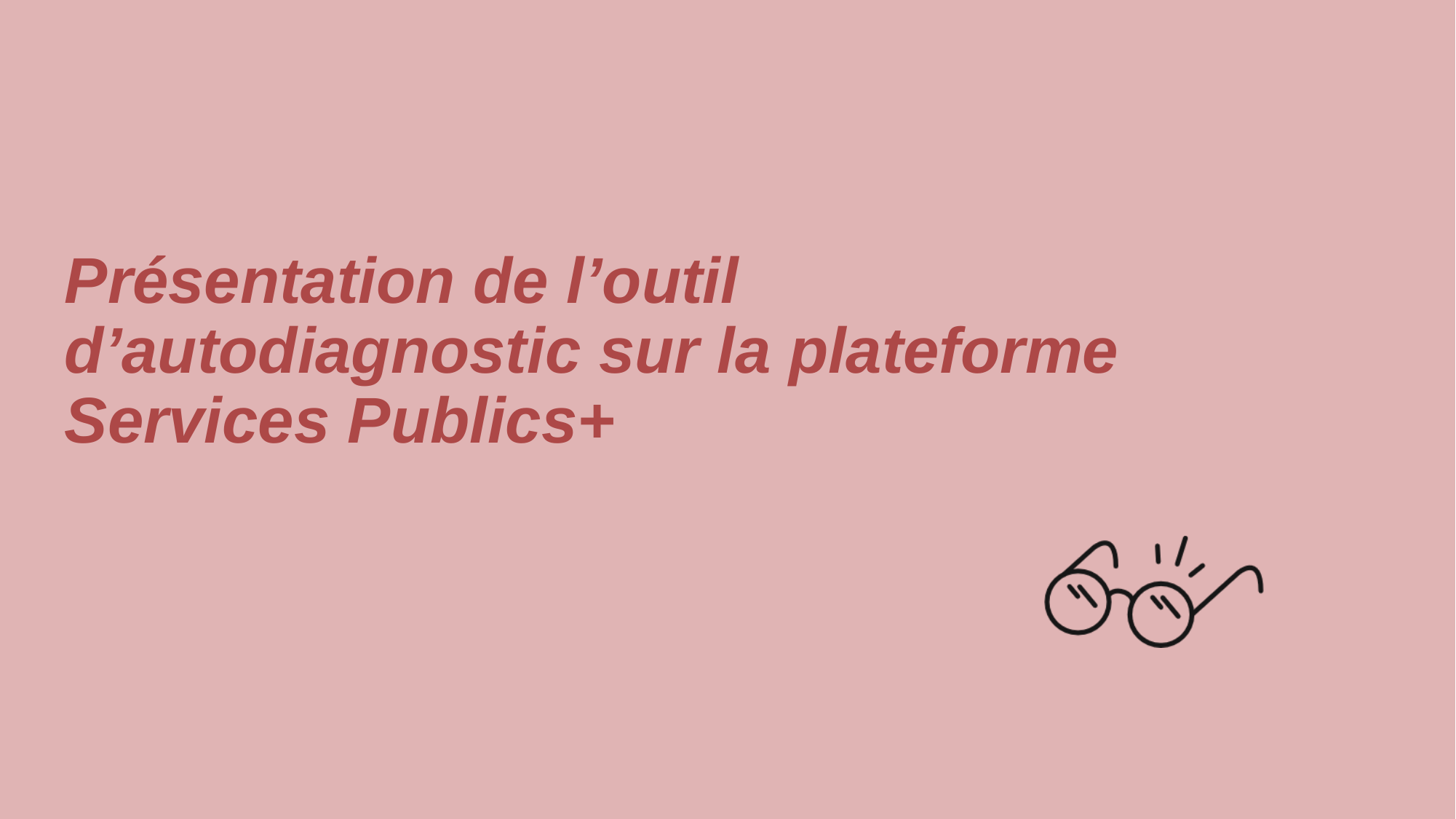

# Présentation de l’outil d’autodiagnostic sur la plateforme Services Publics+